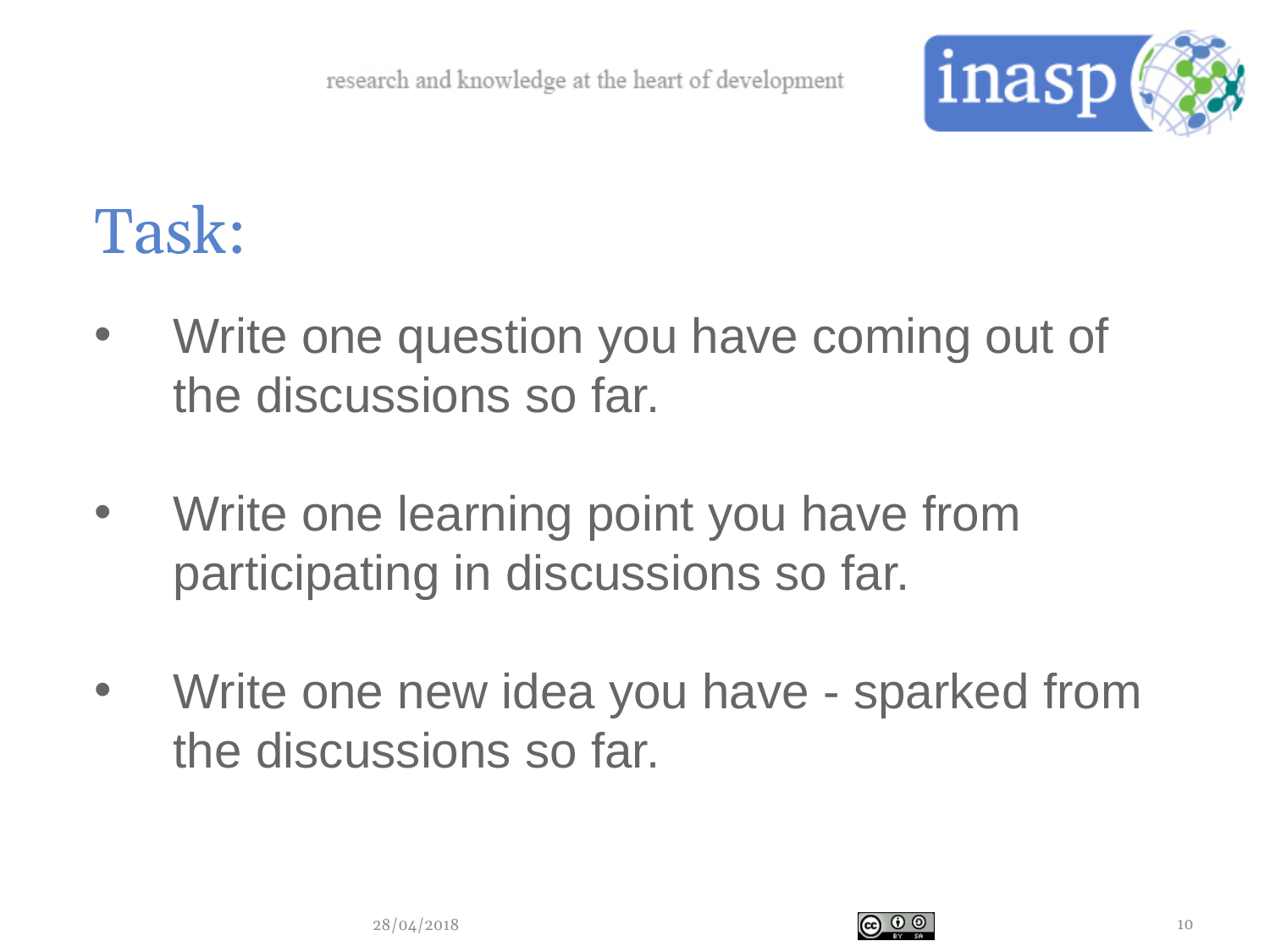

Task:

Write one question you have coming out of the discussions so far.

Write one learning point you have from participating in discussions so far.

Write one new idea you have - sparked from the discussions so far.

28/04/2018

10